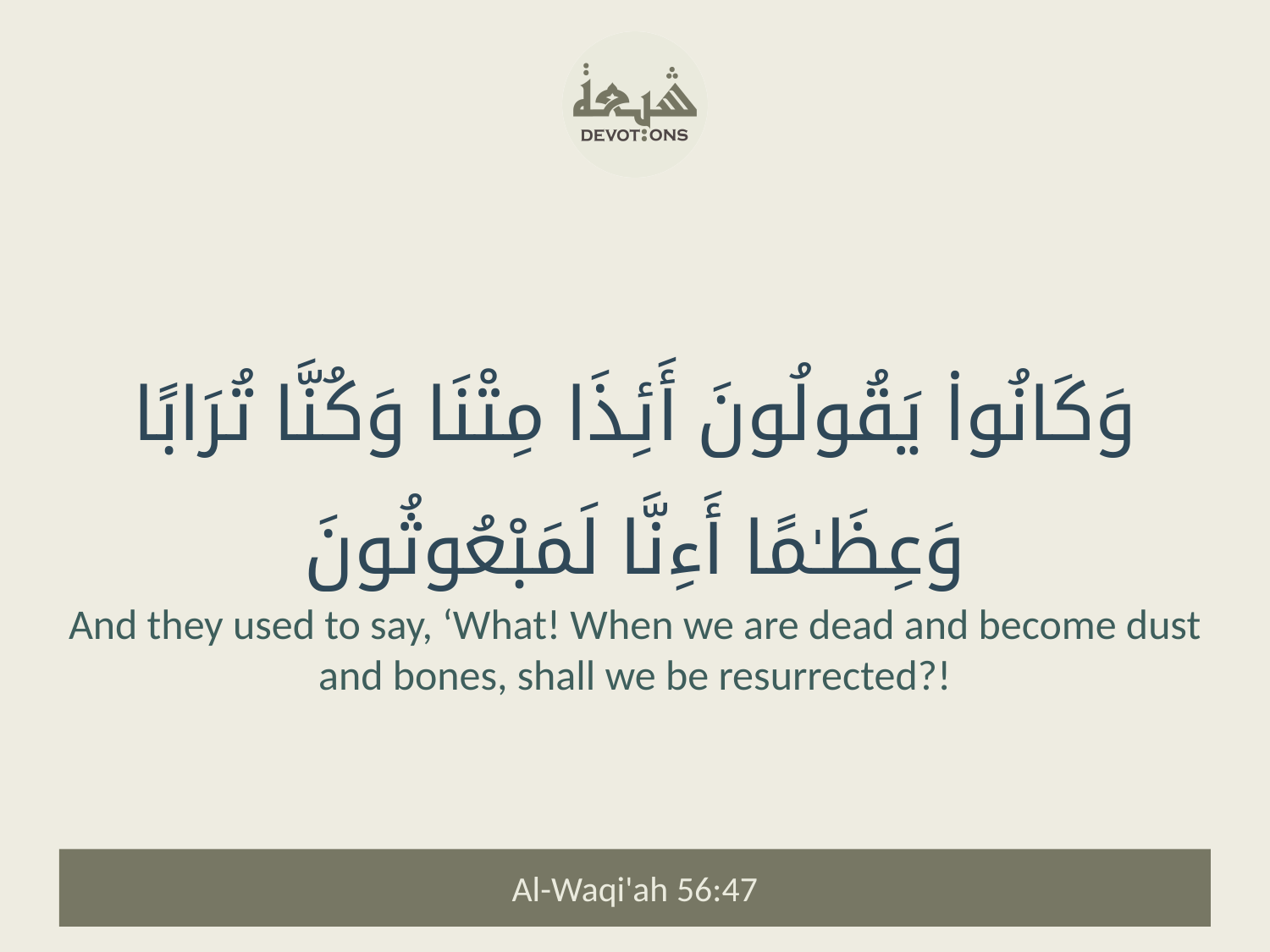

وَكَانُوا۟ يَقُولُونَ أَئِذَا مِتْنَا وَكُنَّا تُرَابًا وَعِظَـٰمًا أَءِنَّا لَمَبْعُوثُونَ
And they used to say, ‘What! When we are dead and become dust and bones, shall we be resurrected?!
Al-Waqi'ah 56:47